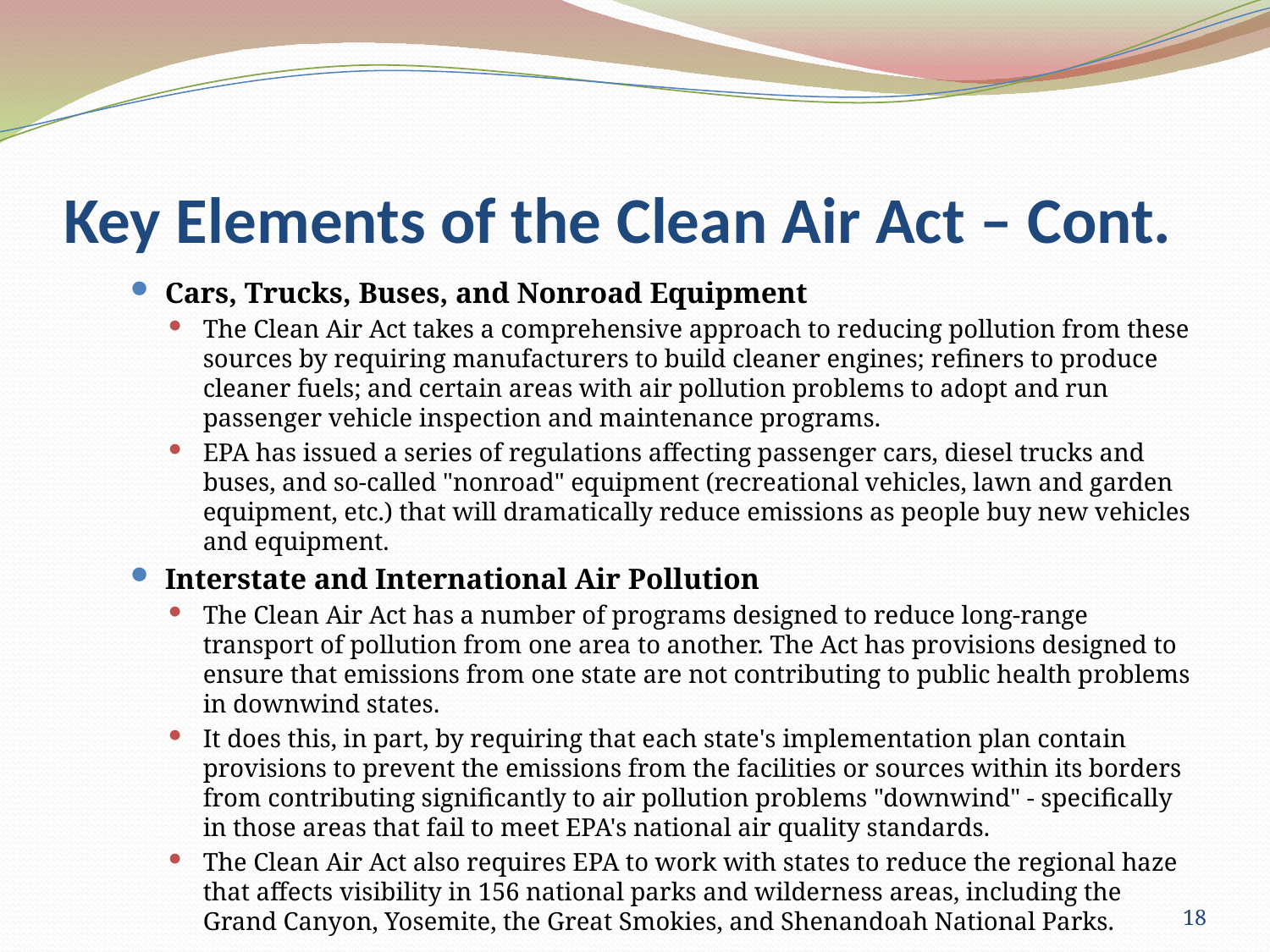

# Key Elements of the Clean Air Act – Cont.
Cars, Trucks, Buses, and Nonroad Equipment
The Clean Air Act takes a comprehensive approach to reducing pollution from these sources by requiring manufacturers to build cleaner engines; refiners to produce cleaner fuels; and certain areas with air pollution problems to adopt and run passenger vehicle inspection and maintenance programs.
EPA has issued a series of regulations affecting passenger cars, diesel trucks and buses, and so-called "nonroad" equipment (recreational vehicles, lawn and garden equipment, etc.) that will dramatically reduce emissions as people buy new vehicles and equipment.
Interstate and International Air Pollution
The Clean Air Act has a number of programs designed to reduce long-range transport of pollution from one area to another. The Act has provisions designed to ensure that emissions from one state are not contributing to public health problems in downwind states.
It does this, in part, by requiring that each state's implementation plan contain provisions to prevent the emissions from the facilities or sources within its borders from contributing significantly to air pollution problems "downwind" - specifically in those areas that fail to meet EPA's national air quality standards.
The Clean Air Act also requires EPA to work with states to reduce the regional haze that affects visibility in 156 national parks and wilderness areas, including the Grand Canyon, Yosemite, the Great Smokies, and Shenandoah National Parks.
18